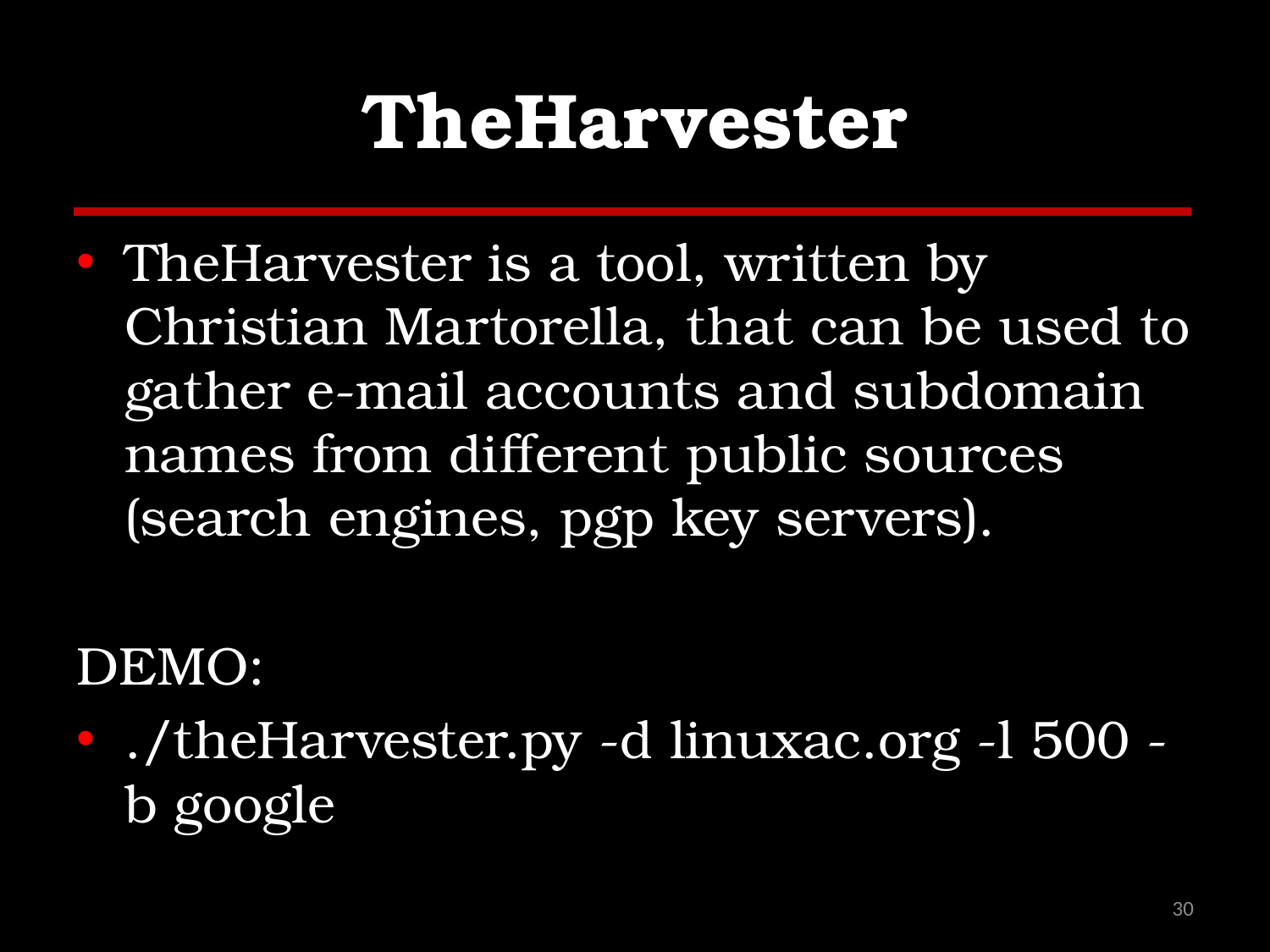

# TheHarvester
TheHarvester is a tool, written by Christian Martorella, that can be used to gather e-mail accounts and subdomain names from different public sources (search engines, pgp key servers).

DEMO:
./theHarvester.py -d linuxac.org -l 500 -b google
30